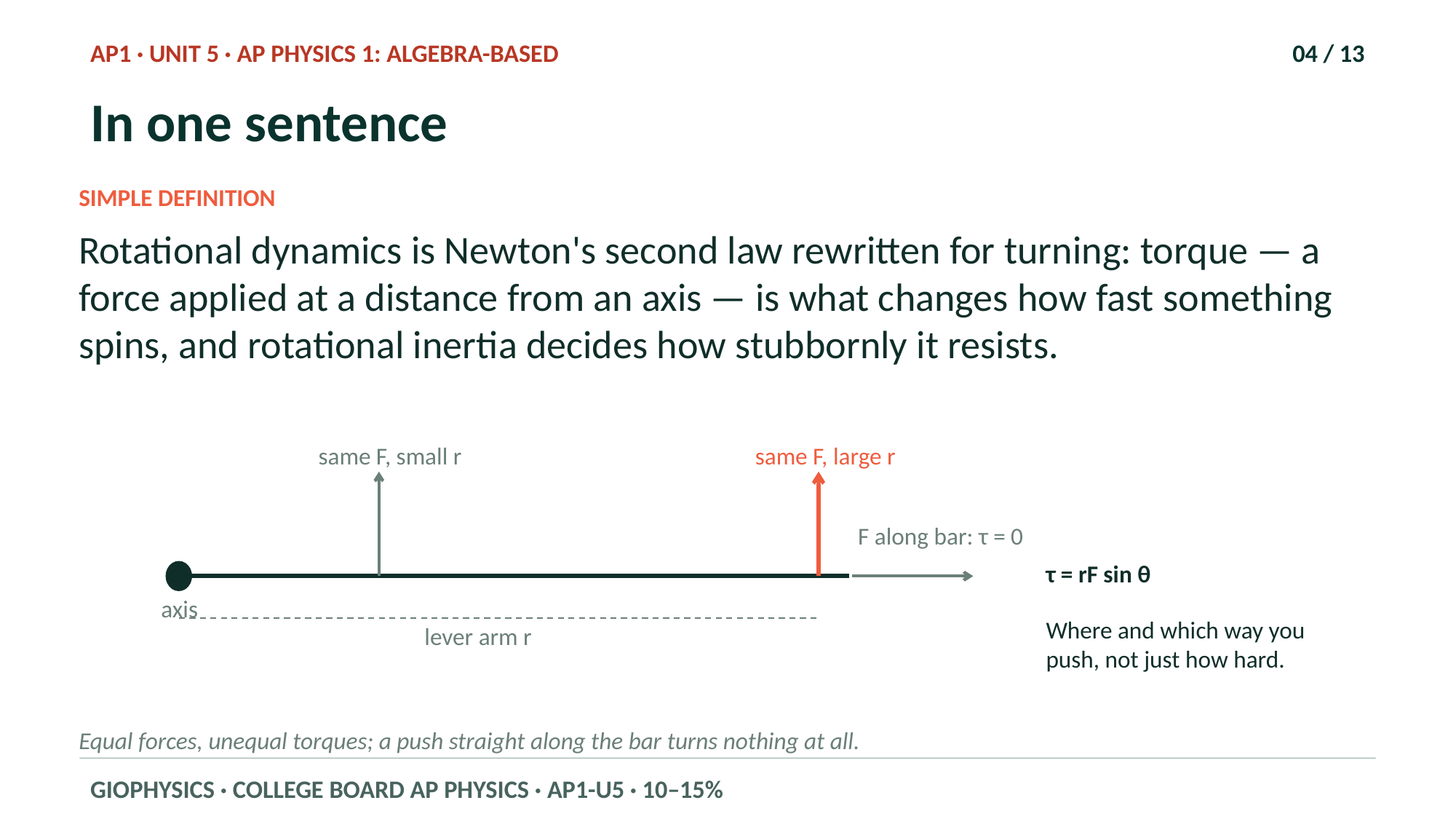

AP1 · UNIT 5 · AP PHYSICS 1: ALGEBRA-BASED
04 / 13
In one sentence
SIMPLE DEFINITION
Rotational dynamics is Newton's second law rewritten for turning: torque — a force applied at a distance from an axis — is what changes how fast something spins, and rotational inertia decides how stubbornly it resists.
same F, small r
same F, large r
F along bar: τ = 0
τ = rF sin θ

axis
Where and which way you push, not just how hard.
lever arm r
Equal forces, unequal torques; a push straight along the bar turns nothing at all.

GIOPHYSICS · COLLEGE BOARD AP PHYSICS · AP1-U5 · 10–15%